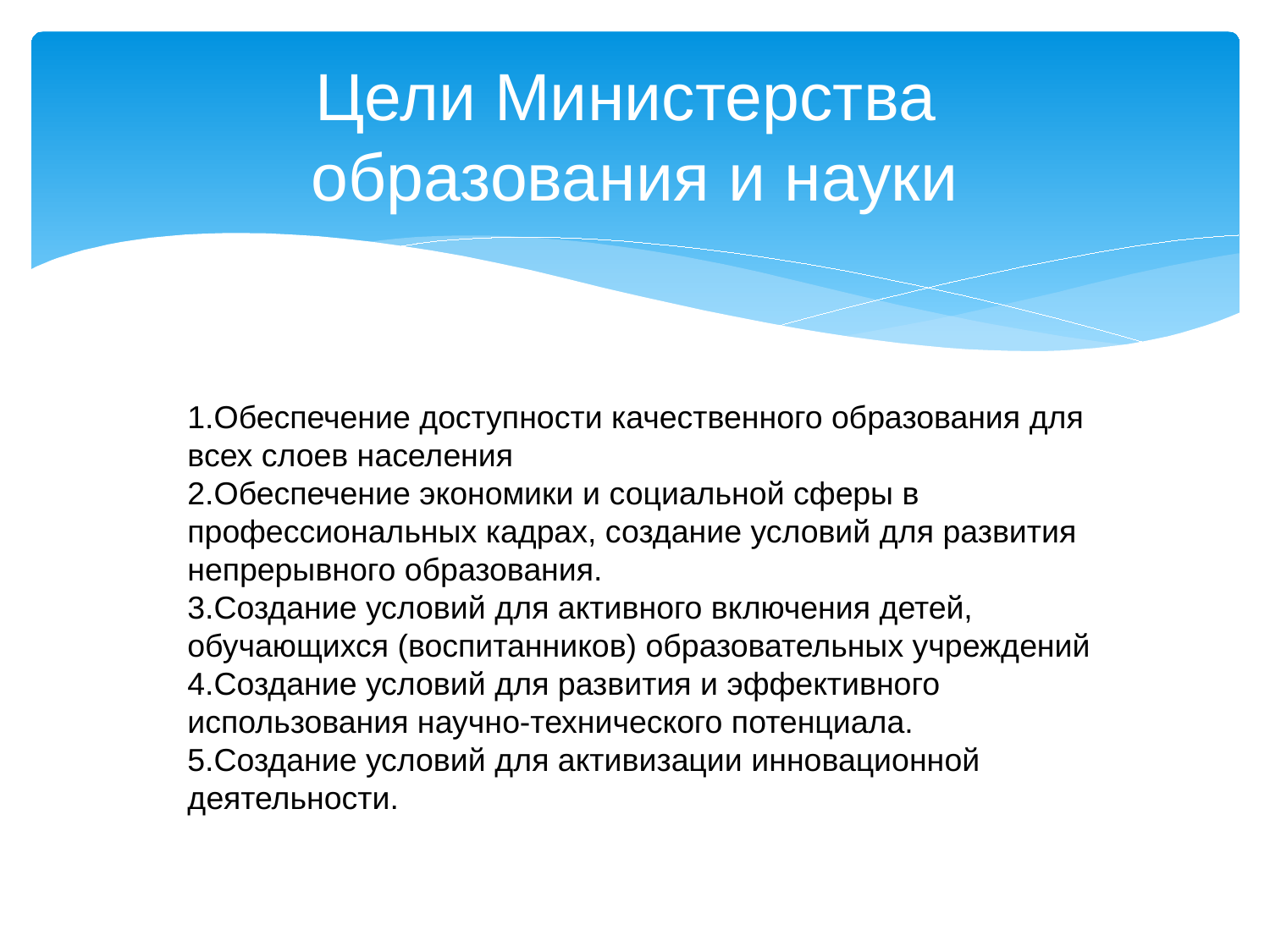

# Цели Министерства образования и науки
1.Обеспечение доступности качественного образования для всех слоев населения
2.Обеспечение экономики и социальной сферы в профессиональных кадрах, создание условий для развития непрерывного образования.
3.Создание условий для активного включения детей, обучающихся (воспитанников) образовательных учреждений
4.Создание условий для развития и эффективного использования научно-технического потенциала.
5.Создание условий для активизации инновационной деятельности.